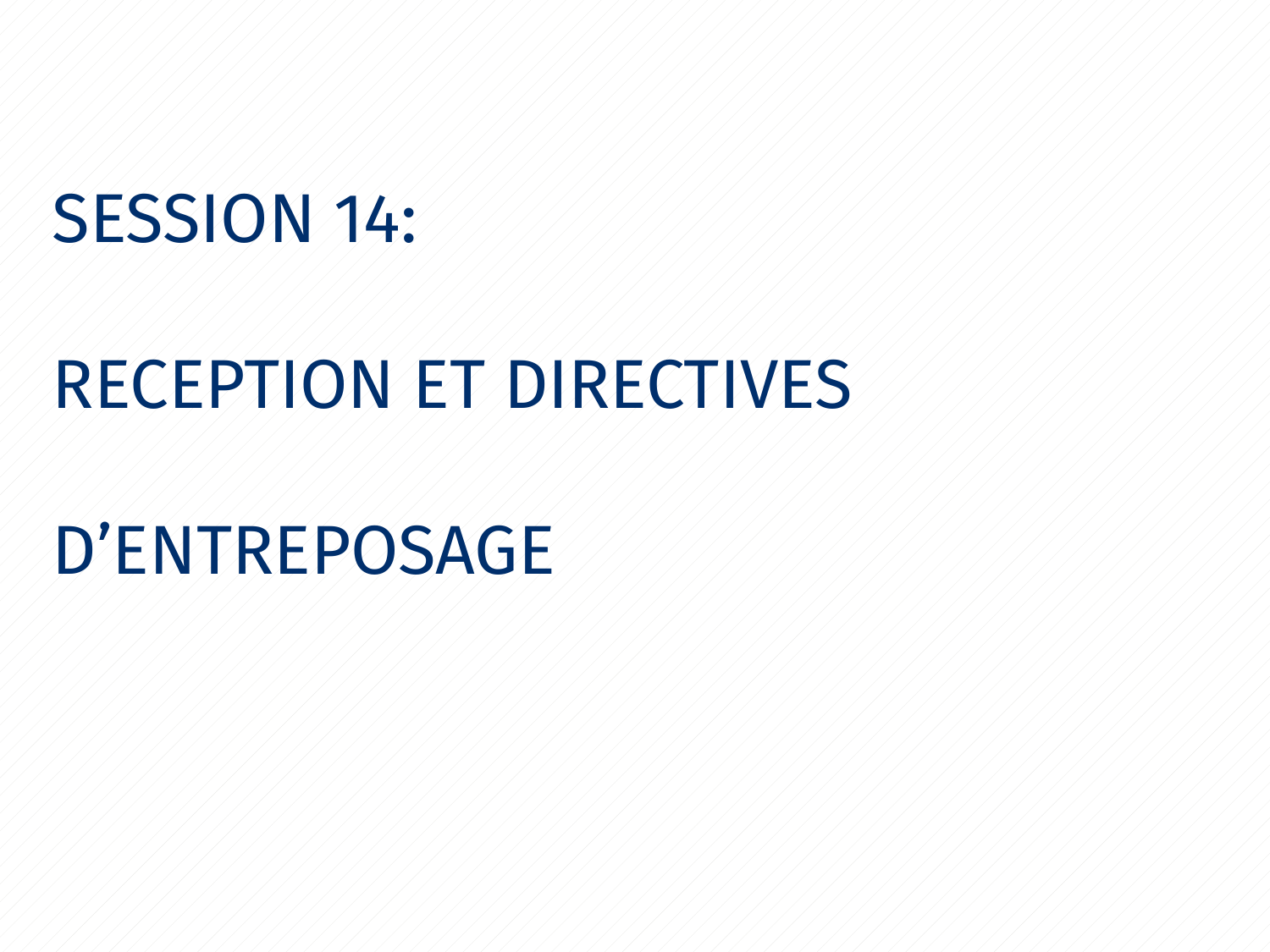

# SESSION 14: RECEPTION ET DIRECTIVES D’ENTREPOSAGE